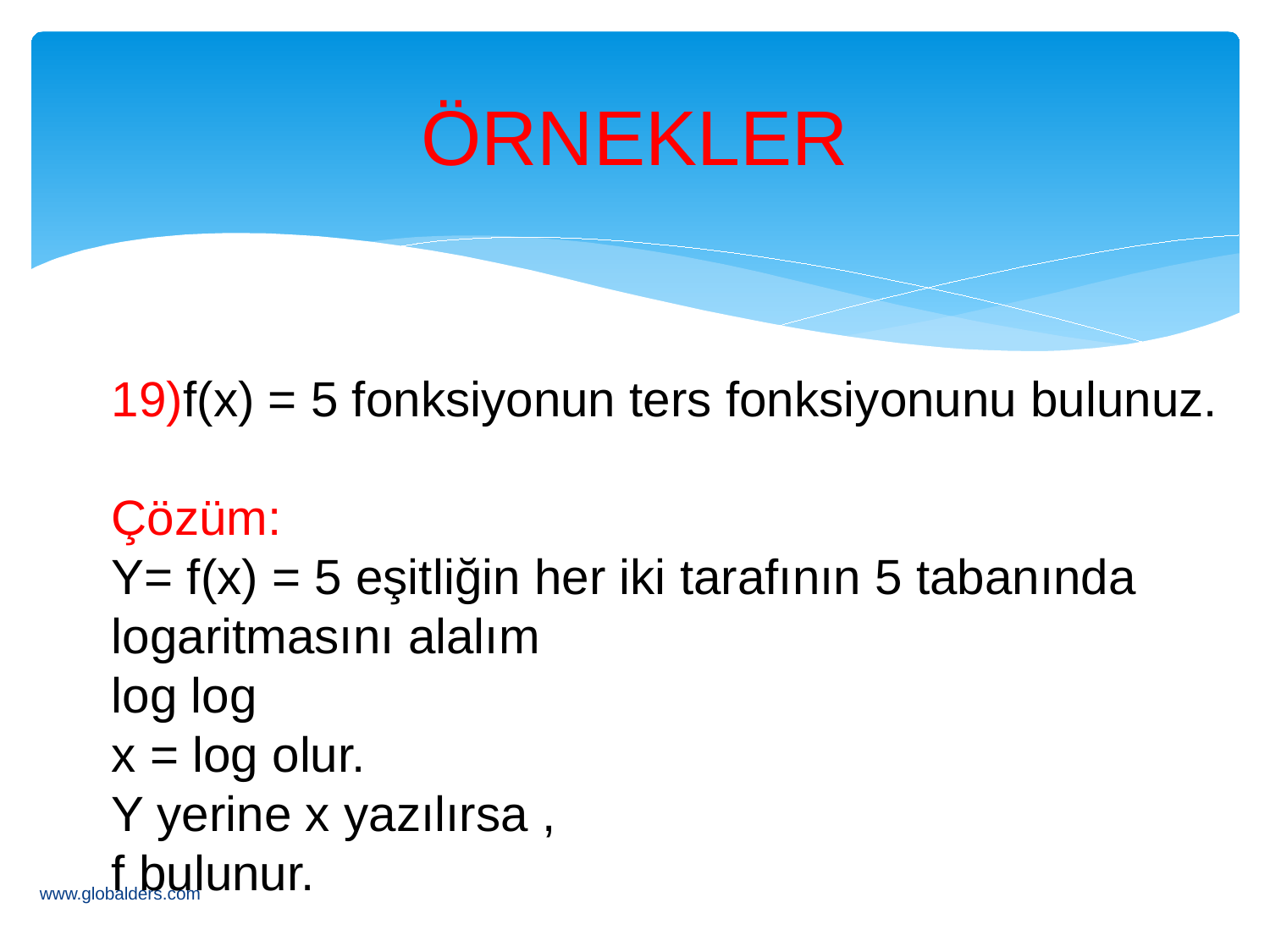

# ÖRNEKLER
19)f(x) = 5 fonksiyonun ters fonksiyonunu bulunuz.
Çözüm:
Y= f(x) = 5 eşitliğin her iki tarafının 5 tabanında logaritmasını alalım
log log
x = log olur.
Y yerine x yazılırsa ,
f bulunur.
www.globalders.com